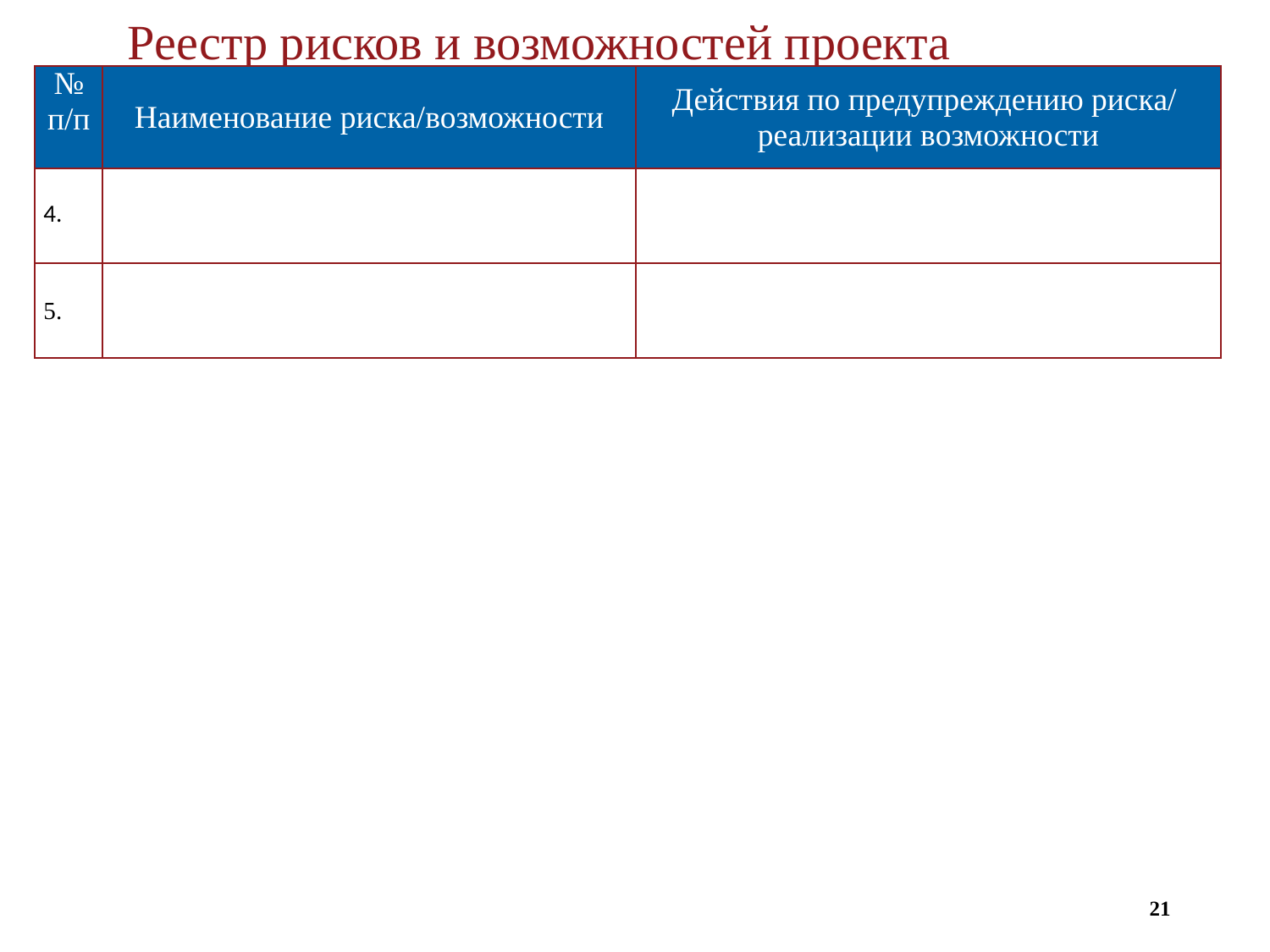

Реестр рисков и возможностей проекта
| № п/п | Наименование риска/возможности | Действия по предупреждению риска/ реализации возможности |
| --- | --- | --- |
| 4. |  |  |
| 5. |  |  |

21